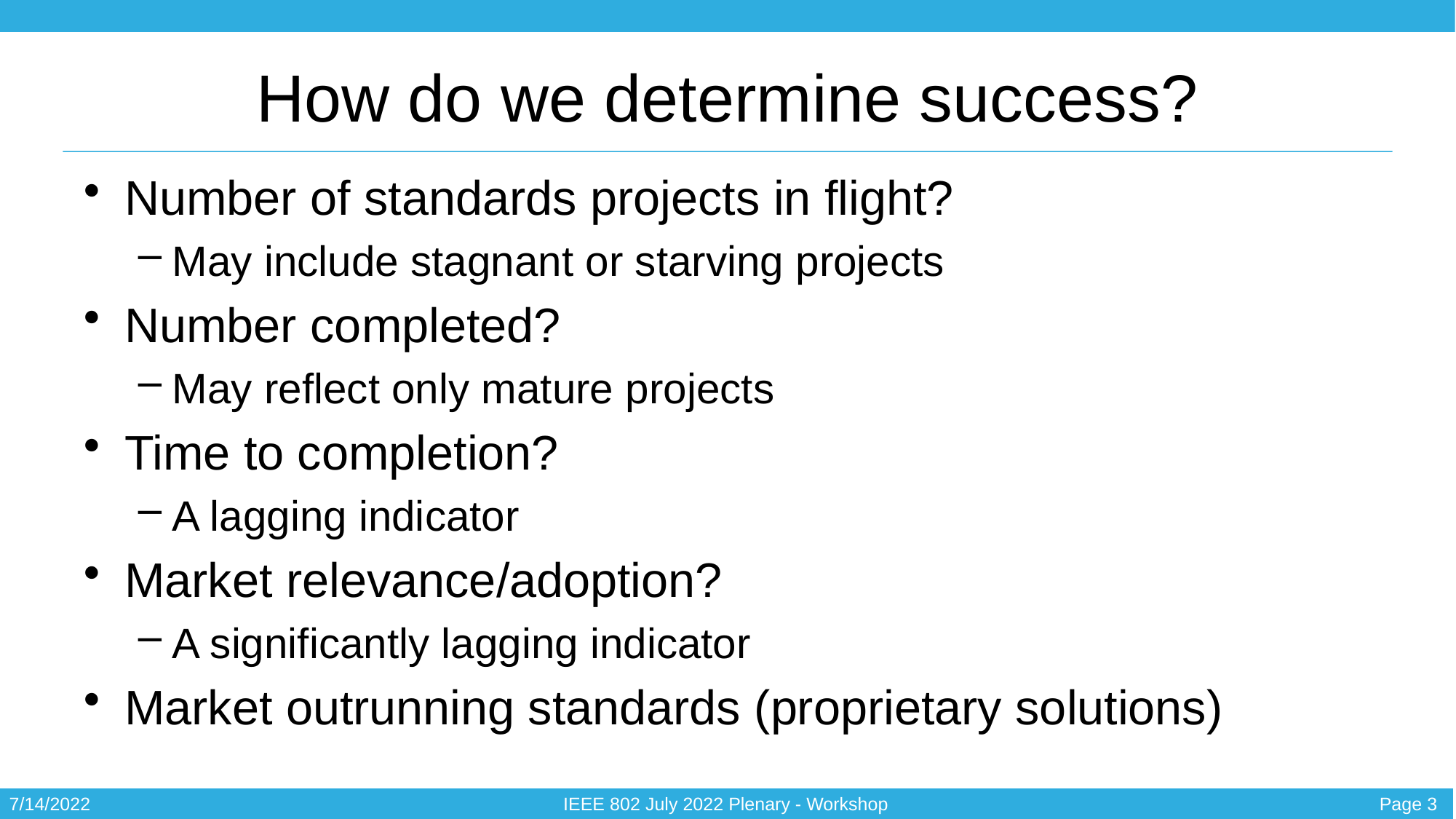

# How do we determine success?
Number of standards projects in flight?
May include stagnant or starving projects
Number completed?
May reflect only mature projects
Time to completion?
A lagging indicator
Market relevance/adoption?
A significantly lagging indicator
Market outrunning standards (proprietary solutions)